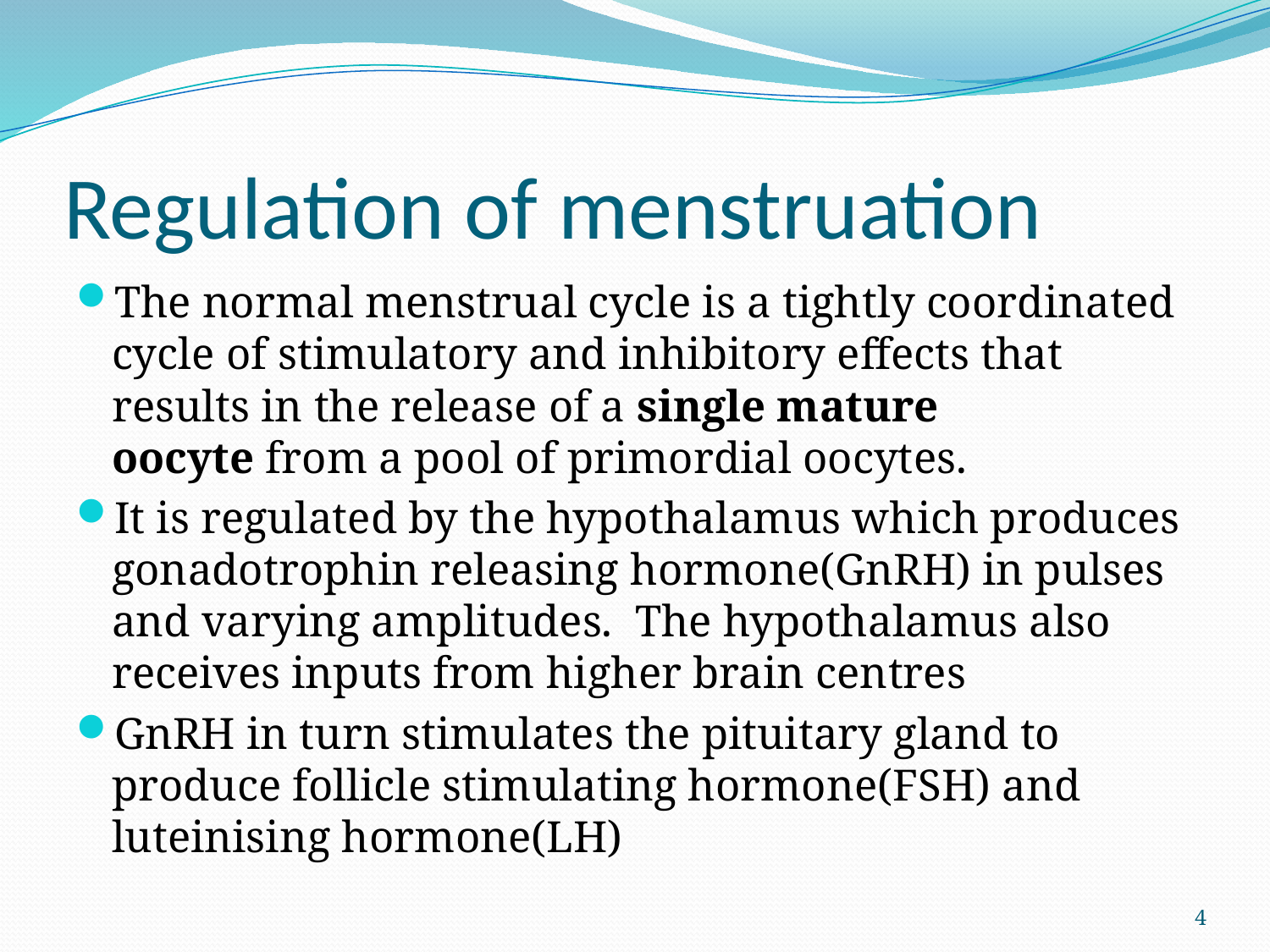

# Regulation of menstruation
The normal menstrual cycle is a tightly coordinated cycle of stimulatory and inhibitory effects that results in the release of a single mature oocyte from a pool of primordial oocytes.
It is regulated by the hypothalamus which produces gonadotrophin releasing hormone(GnRH) in pulses and varying amplitudes.  The hypothalamus also receives inputs from higher brain centres
GnRH in turn stimulates the pituitary gland to produce follicle stimulating hormone(FSH) and luteinising hormone(LH)
4